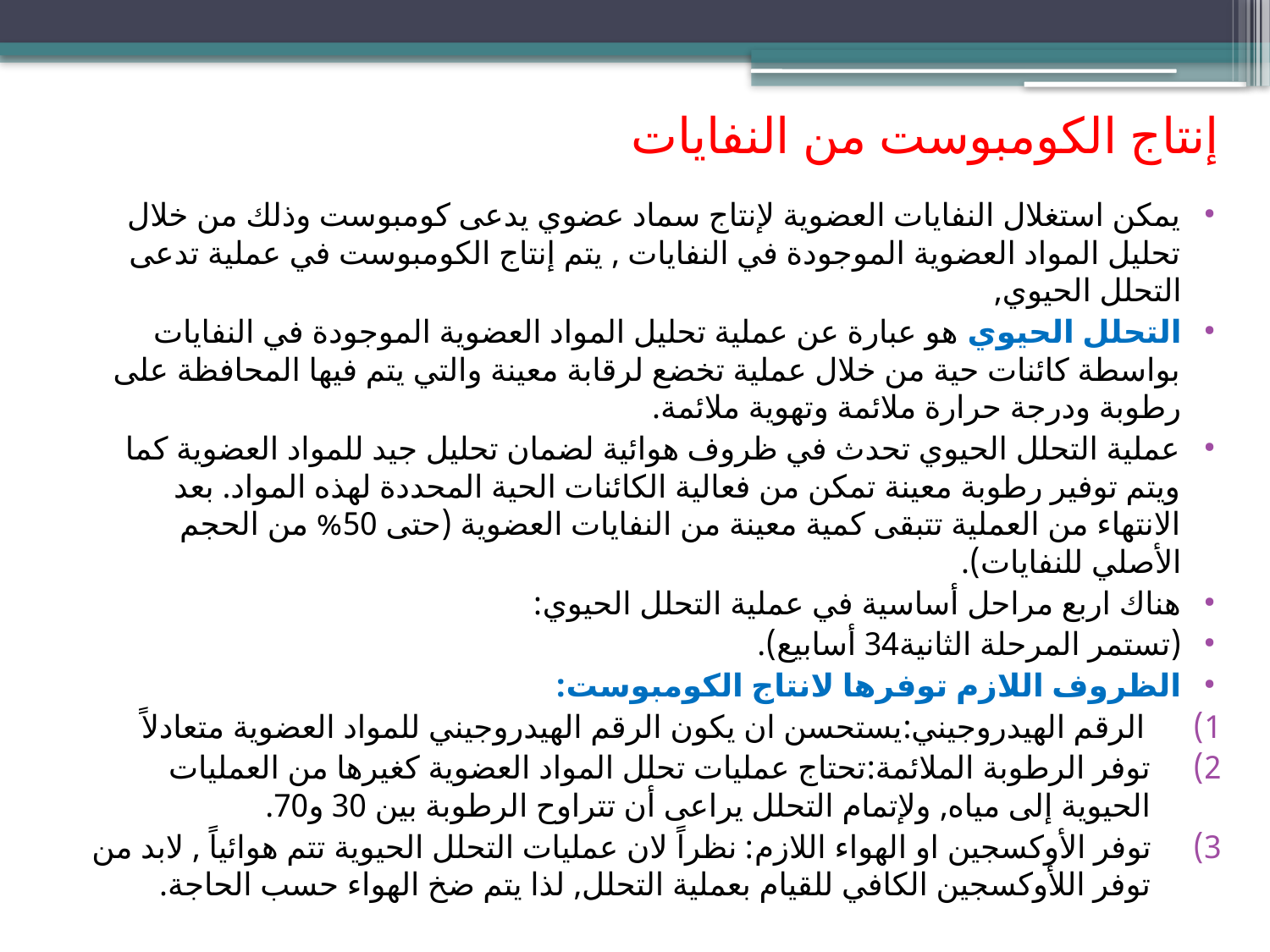

# إنتاج الكومبوست من النفايات
يمكن استغلال النفايات العضوية لإنتاج سماد عضوي يدعى كومبوست وذلك من خلال تحليل المواد العضوية الموجودة في النفايات , يتم إنتاج الكومبوست في عملية تدعى التحلل الحيوي,
التحلل الحيوي هو عبارة عن عملية تحليل المواد العضوية الموجودة في النفايات بواسطة كائنات حية من خلال عملية تخضع لرقابة معينة والتي يتم فيها المحافظة على رطوبة ودرجة حرارة ملائمة وتهوية ملائمة.
عملية التحلل الحيوي تحدث في ظروف هوائية لضمان تحليل جيد للمواد العضوية كما ويتم توفير رطوبة معينة تمكن من فعالية الكائنات الحية المحددة لهذه المواد. بعد الانتهاء من العملية تتبقى كمية معينة من النفايات العضوية (حتى 50% من الحجم الأصلي للنفايات).
هناك اربع مراحل أساسية في عملية التحلل الحيوي:
(تستمر المرحلة الثانية34 أسابيع).
الظروف اللازم توفرها لانتاج الكومبوست:
الرقم الهيدروجيني:يستحسن ان يكون الرقم الهيدروجيني للمواد العضوية متعادلاً
توفر الرطوبة الملائمة:تحتاج عمليات تحلل المواد العضوية كغيرها من العمليات الحيوية إلى مياه, ولإتمام التحلل يراعى أن تتراوح الرطوبة بين 30 و70.
توفر الأوكسجين او الهواء اللازم: نظراً لان عمليات التحلل الحيوية تتم هوائياً , لابد من توفر اللأوكسجين الكافي للقيام بعملية التحلل, لذا يتم ضخ الهواء حسب الحاجة.